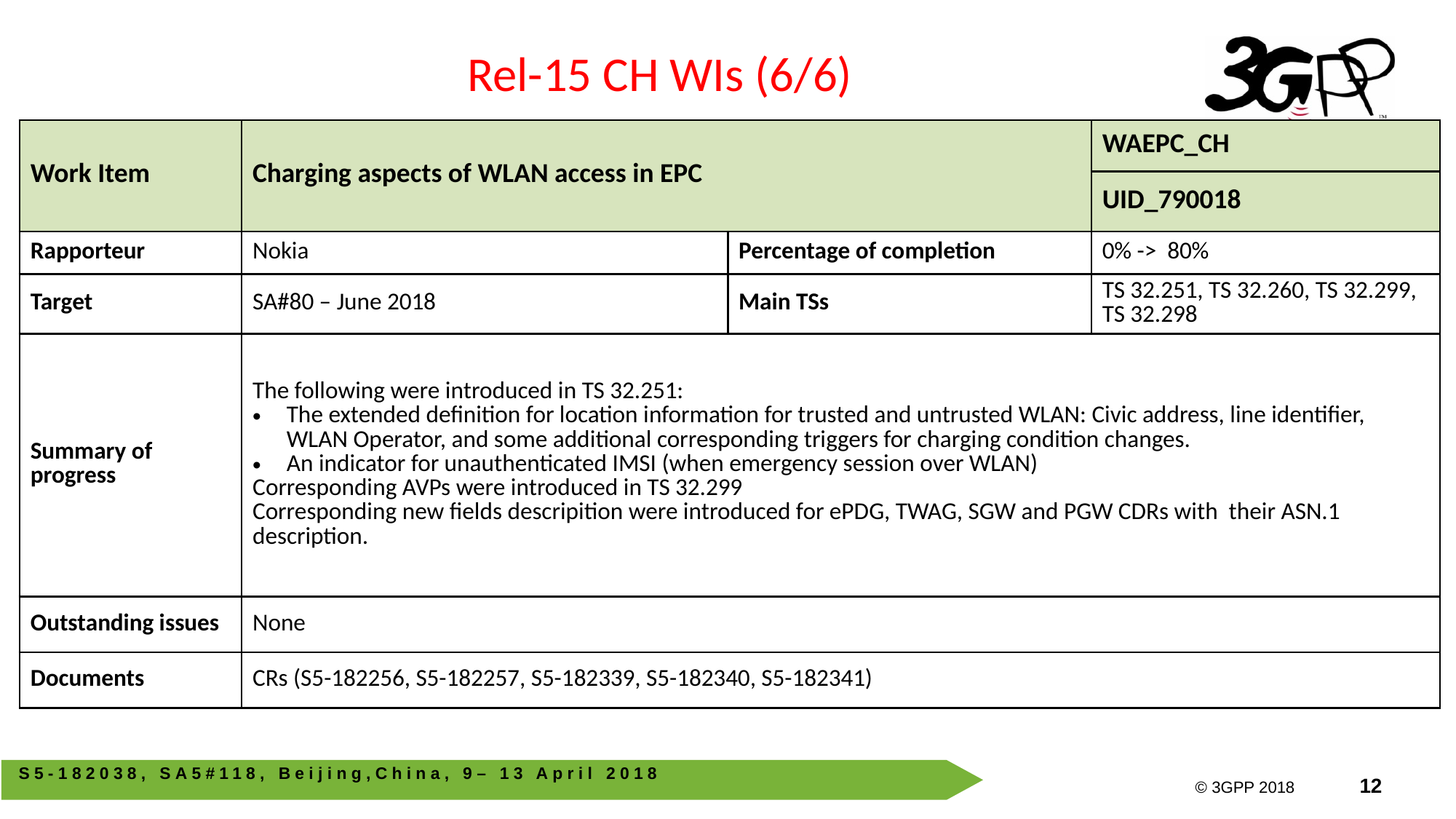

Rel-15 CH WIs (6/6)
| Work Item | Charging aspects of WLAN access in EPC |  | WAEPC\_CH |
| --- | --- | --- | --- |
|  |  |  | UID\_790018 |
| Rapporteur | Nokia | Percentage of completion | 0% -> 80% |
| Target | SA#80 – June 2018 | Main TSs | TS 32.251, TS 32.260, TS 32.299, TS 32.298 |
| Summary of progress | The following were introduced in TS 32.251: The extended definition for location information for trusted and untrusted WLAN: Civic address, line identifier, WLAN Operator, and some additional corresponding triggers for charging condition changes. An indicator for unauthenticated IMSI (when emergency session over WLAN) Corresponding AVPs were introduced in TS 32.299 Corresponding new fields descripition were introduced for ePDG, TWAG, SGW and PGW CDRs with their ASN.1 description. |  |  |
| Outstanding issues | None |  |  |
| Documents | CRs (S5-182256, S5-182257, S5-182339, S5-182340, S5-182341) |  |  |